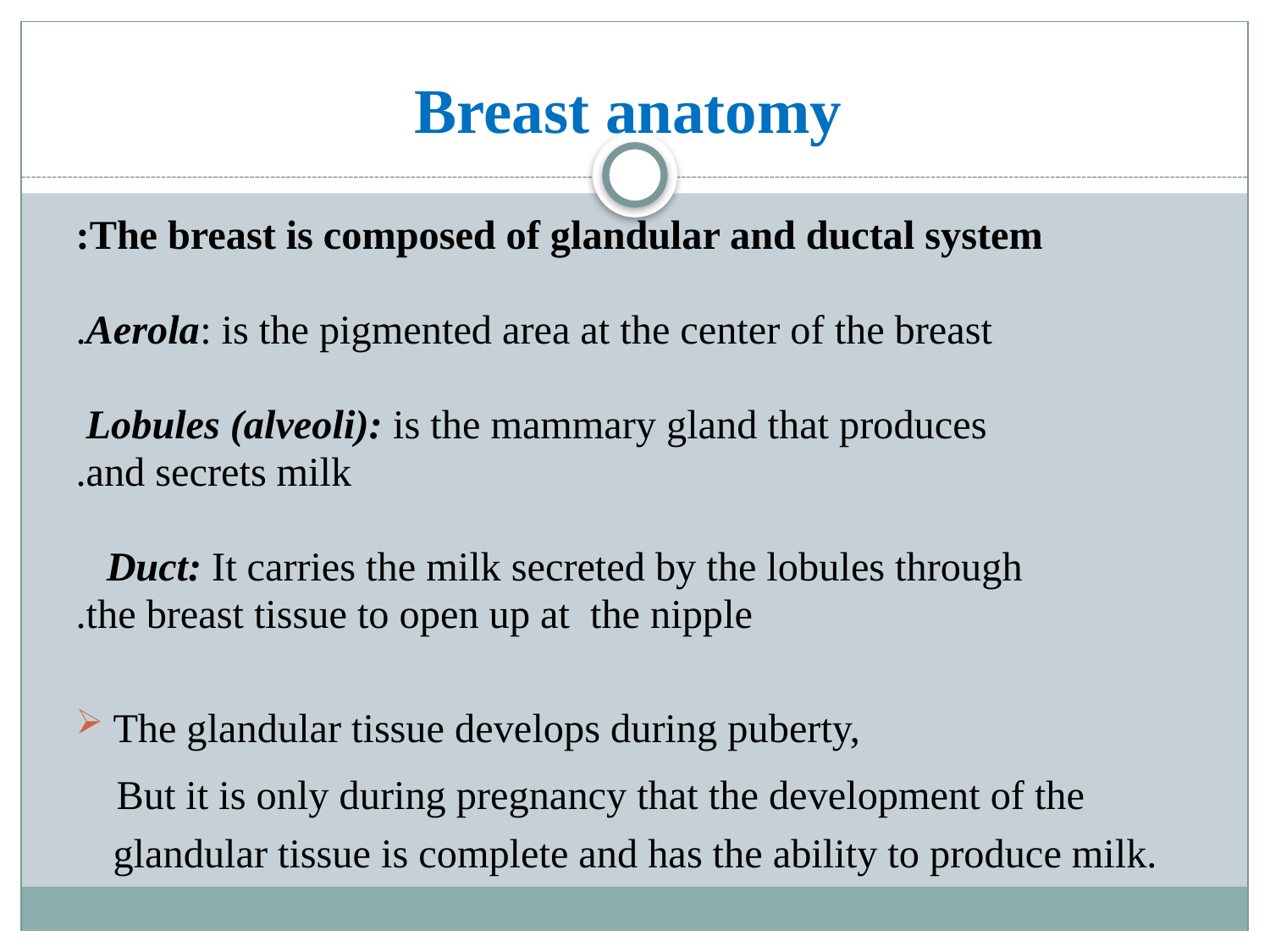

Breast anatomy
The breast is composed of glandular and ductal system:

Aerola: is the pigmented area at the center of the breast.

Lobules (alveoli): is the mammary gland that produces
                               and secrets milk.

Duct: It carries the milk secreted by the lobules through
           the breast tissue to open up at  the nipple.

The glandular tissue develops during puberty,
    But it is only during pregnancy that the development of the glandular tissue is complete and has the ability to produce milk.